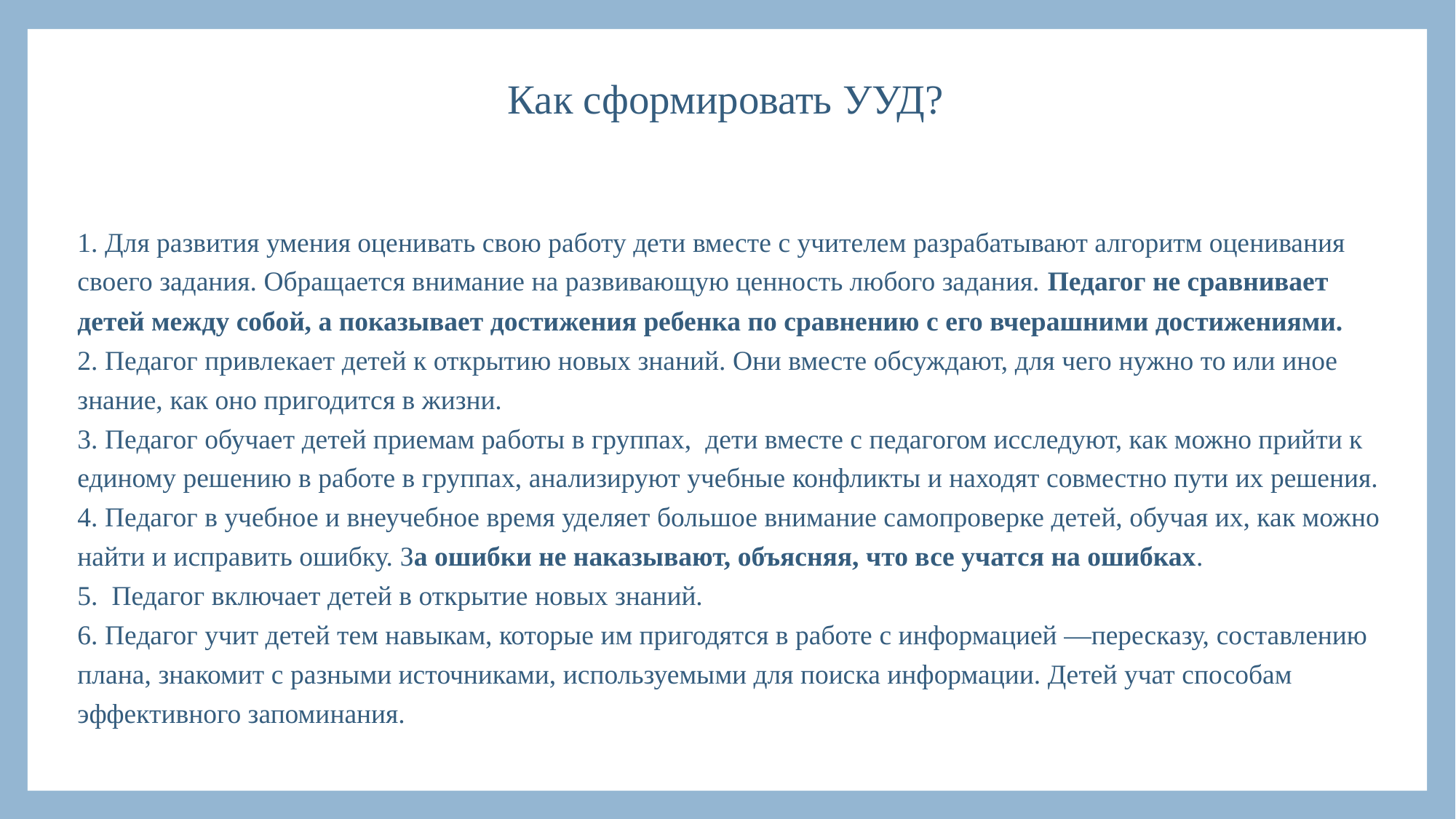

# Как сформировать УУД?

1. Для развития умения оценивать свою работу дети вместе с учителем разрабатывают алгоритм оценивания своего задания. Обращается внимание на развивающую ценность любого задания. Педагог не сравнивает детей между собой, а показывает достижения ребенка по сравнению с его вчерашними достижениями.
2. Педагог привлекает детей к открытию новых знаний. Они вместе обсуждают, для чего нужно то или иное знание, как оно пригодится в жизни.
3. Педагог обучает детей приемам работы в группах,  дети вместе с педагогом исследуют, как можно прийти к единому решению в работе в группах, анализируют учебные конфликты и находят совместно пути их решения.
4. Педагог в учебное и внеучебное время уделяет большое внимание самопроверке детей, обучая их, как можно найти и исправить ошибку. За ошибки не наказывают, объясняя, что все учатся на ошибках.
5.  Педагог включает детей в открытие новых знаний.
6. Педагог учит детей тем навыкам, которые им пригодятся в работе с информацией —пересказу, составлению плана, знакомит с разными источниками, используемыми для поиска информации. Детей учат способам эффективного запоминания.